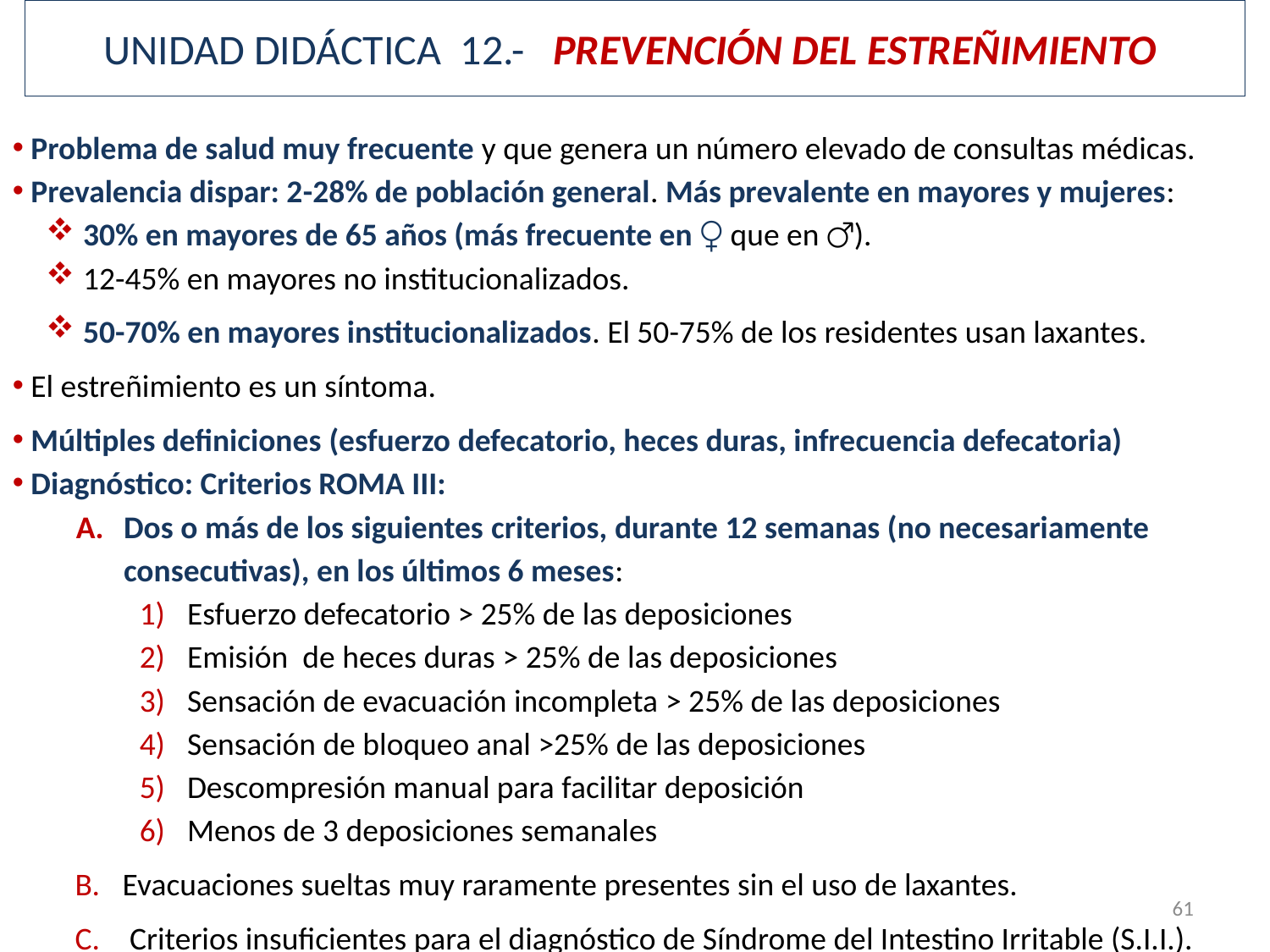

# UNIDAD DIDÁCTICA  12.-   PREVENCIÓN DEL ESTREÑIMIENTO

 Problema de salud muy frecuente y que genera un número elevado de consultas médicas.
 Prevalencia dispar: 2-28% de población general. Más prevalente en mayores y mujeres:
 30% en mayores de 65 años (más frecuente en ♀ que en ♂).
 12-45% en mayores no institucionalizados.
 50-70% en mayores institucionalizados. El 50-75% de los residentes usan laxantes.
 El estreñimiento es un síntoma.
 Múltiples definiciones (esfuerzo defecatorio, heces duras, infrecuencia defecatoria)
 Diagnóstico: Criterios ROMA III:
Dos o más de los siguientes criterios, durante 12 semanas (no necesariamente consecutivas), en los últimos 6 meses:
Esfuerzo defecatorio > 25% de las deposiciones
Emisión  de heces duras > 25% de las deposiciones
Sensación de evacuación incompleta > 25% de las deposiciones
Sensación de bloqueo anal >25% de las deposiciones
Descompresión manual para facilitar deposición
Menos de 3 deposiciones semanales
Evacuaciones sueltas muy raramente presentes sin el uso de laxantes.
 Criterios insuficientes para el diagnóstico de Síndrome del Intestino Irritable (S.I.I.).

61